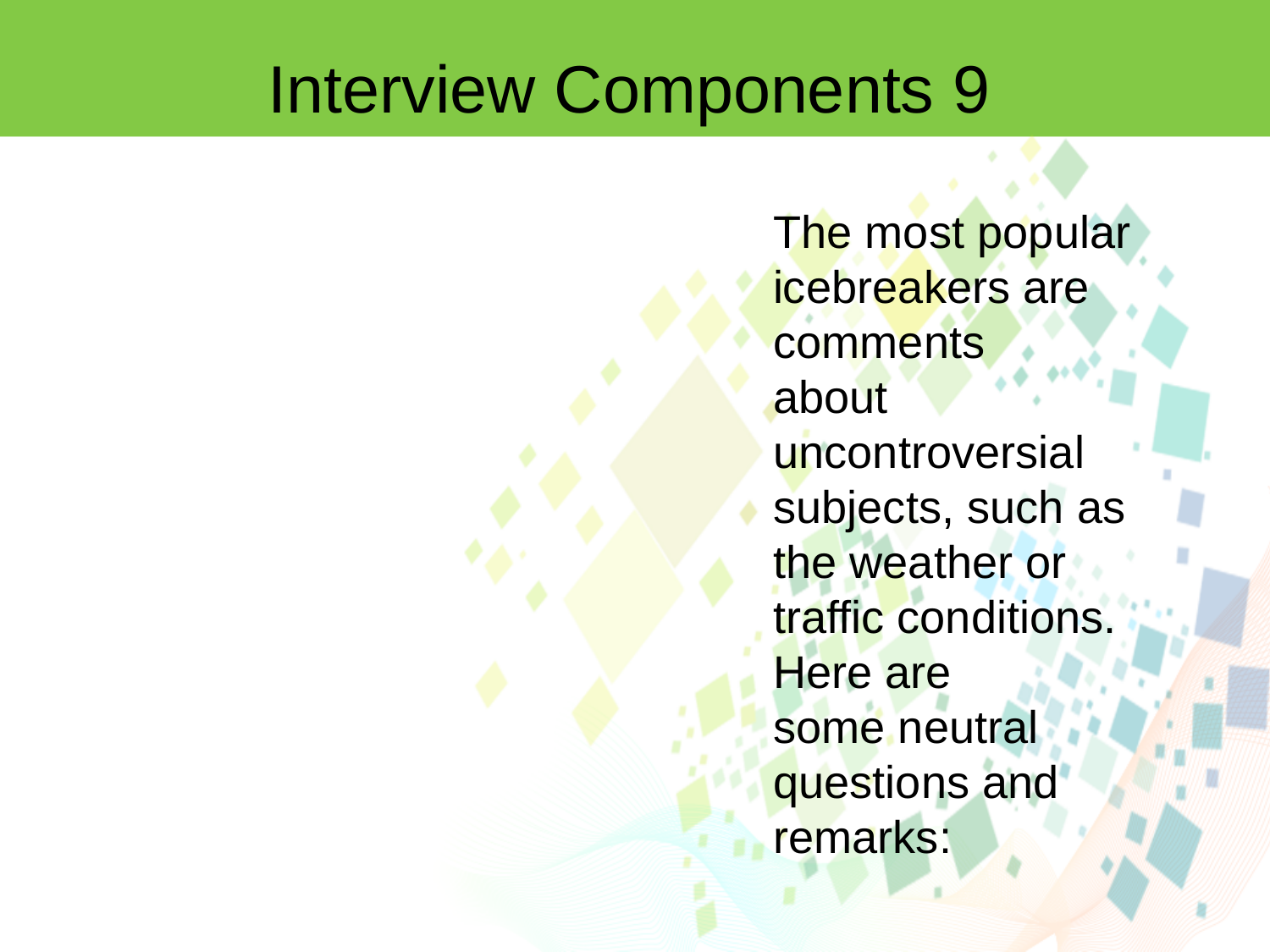

Interview Components 9
The most popular icebreakers are comments
about uncontroversial subjects, such as the weather or traffic conditions. Here are
some neutral questions and remarks: